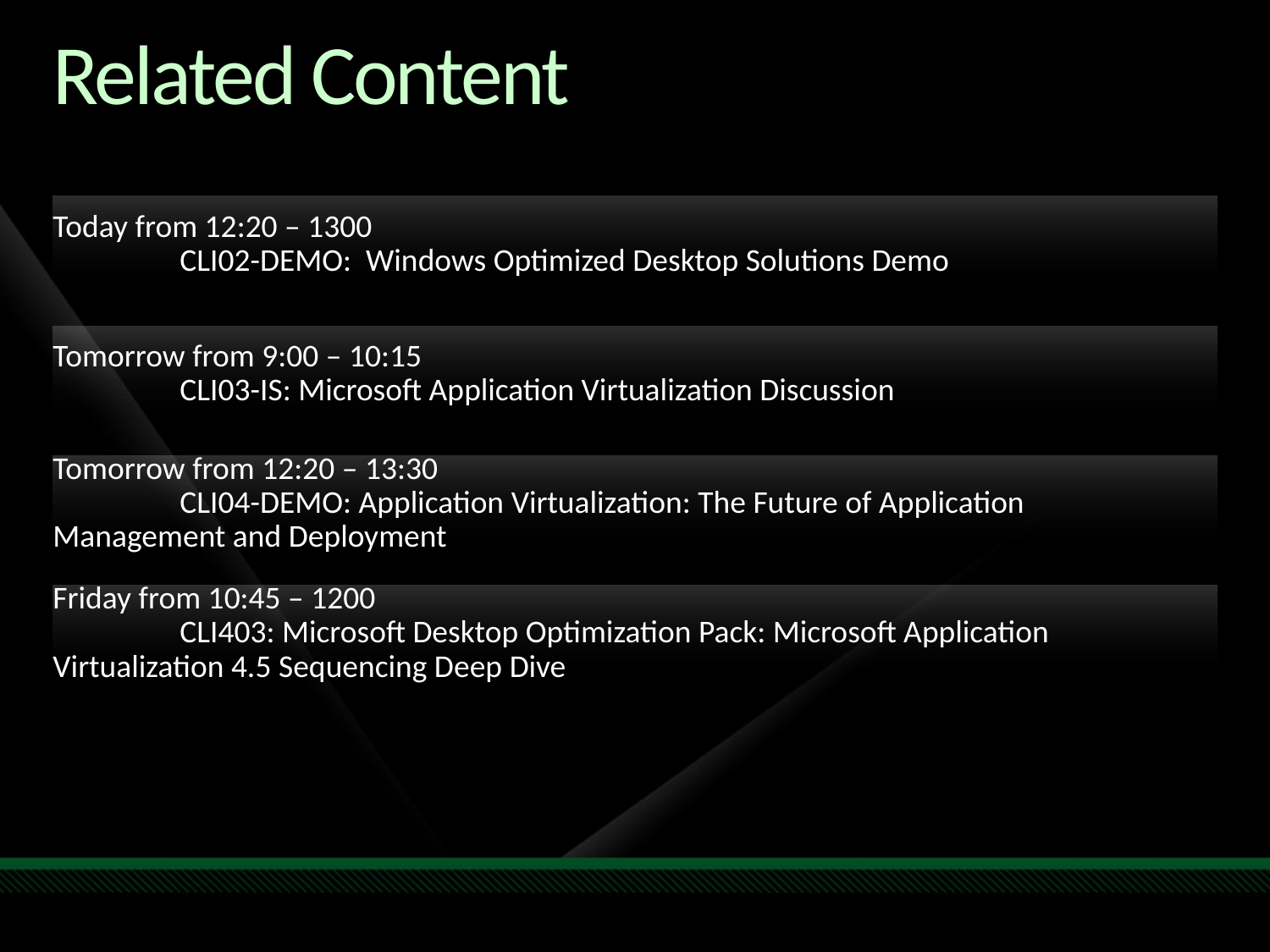

Required Slide
Speakers,
please list the Breakout Sessions,
TLC Interactive Theaters and Labs
that are related to your session.
# Related Content
Today from 12:20 – 1300
	CLI02-DEMO:  Windows Optimized Desktop Solutions Demo
Tomorrow from 9:00 – 10:15
	CLI03-IS: Microsoft Application Virtualization Discussion
Tomorrow from 12:20 – 13:30
	CLI04-DEMO: Application Virtualization: The Future of Application 	Management and Deployment
Friday from 10:45 – 1200
	CLI403: Microsoft Desktop Optimization Pack: Microsoft Application 	Virtualization 4.5 Sequencing Deep Dive